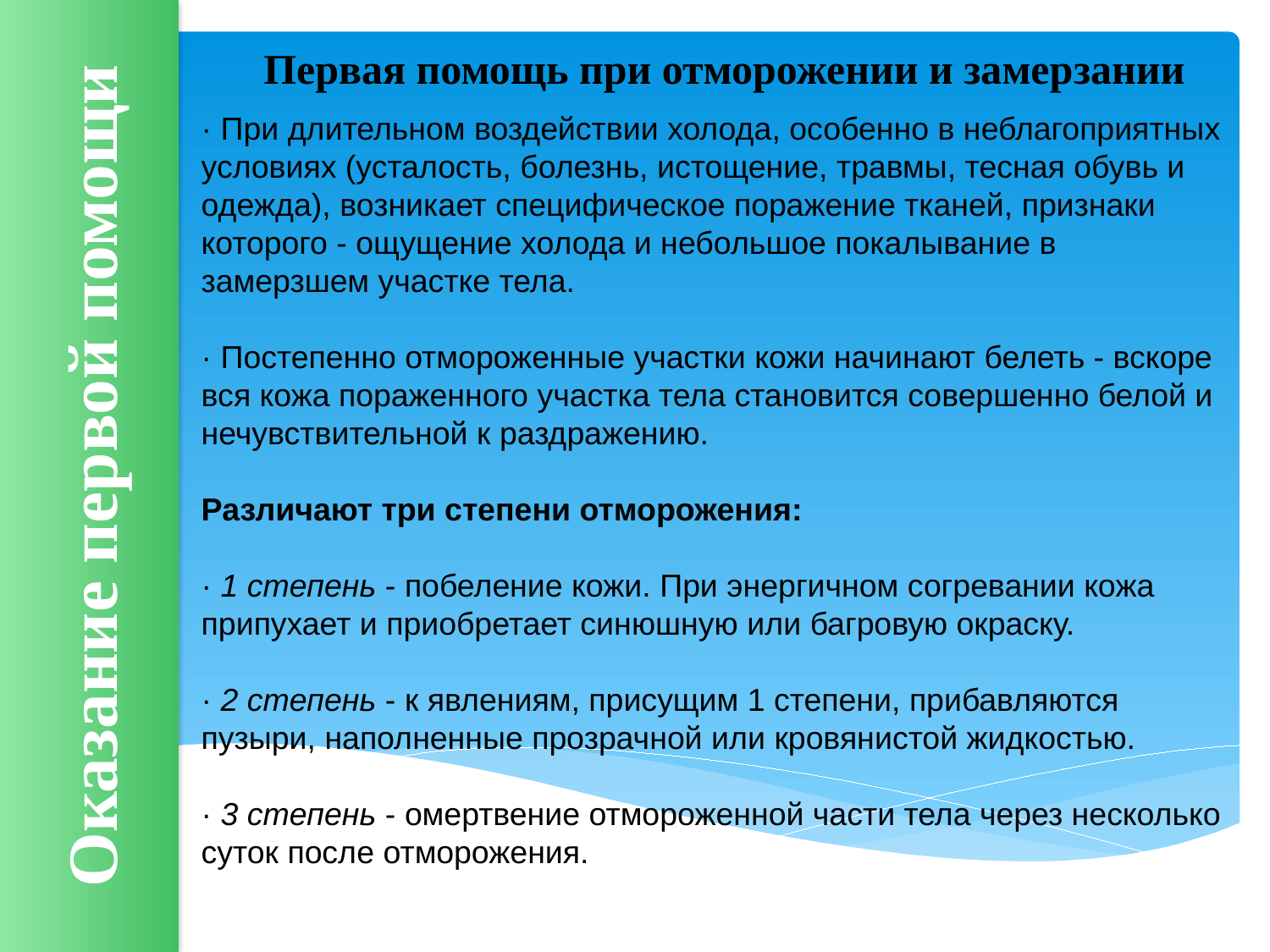

Первая помощь при отморожении и замерзании

· При длительном воздействии холода, особенно в неблагоприятных условиях (усталость, болезнь, истощение, травмы, тесная обувь и одежда), возникает специфическое поражение тканей, признаки которого - ощущение холода и небольшое покалывание в замерзшем участке тела.

· Постепенно отмороженные участки кожи начинают белеть - вскоре вся кожа пораженного участка тела становится совершенно белой и нечувствительной к раздражению.

Различают три степени отморожения:

· 1 степень - побеление кожи. При энергичном согревании кожа припухает и приобретает синюшную или багровую окраску.

· 2 степень - к явлениям, присущим 1 степени, прибавляются пузыри, наполненные прозрачной или кровянистой жидкостью.

· 3 степень - омертвение отмороженной части тела через несколько суток после отморожения.

Оказание первой помощи